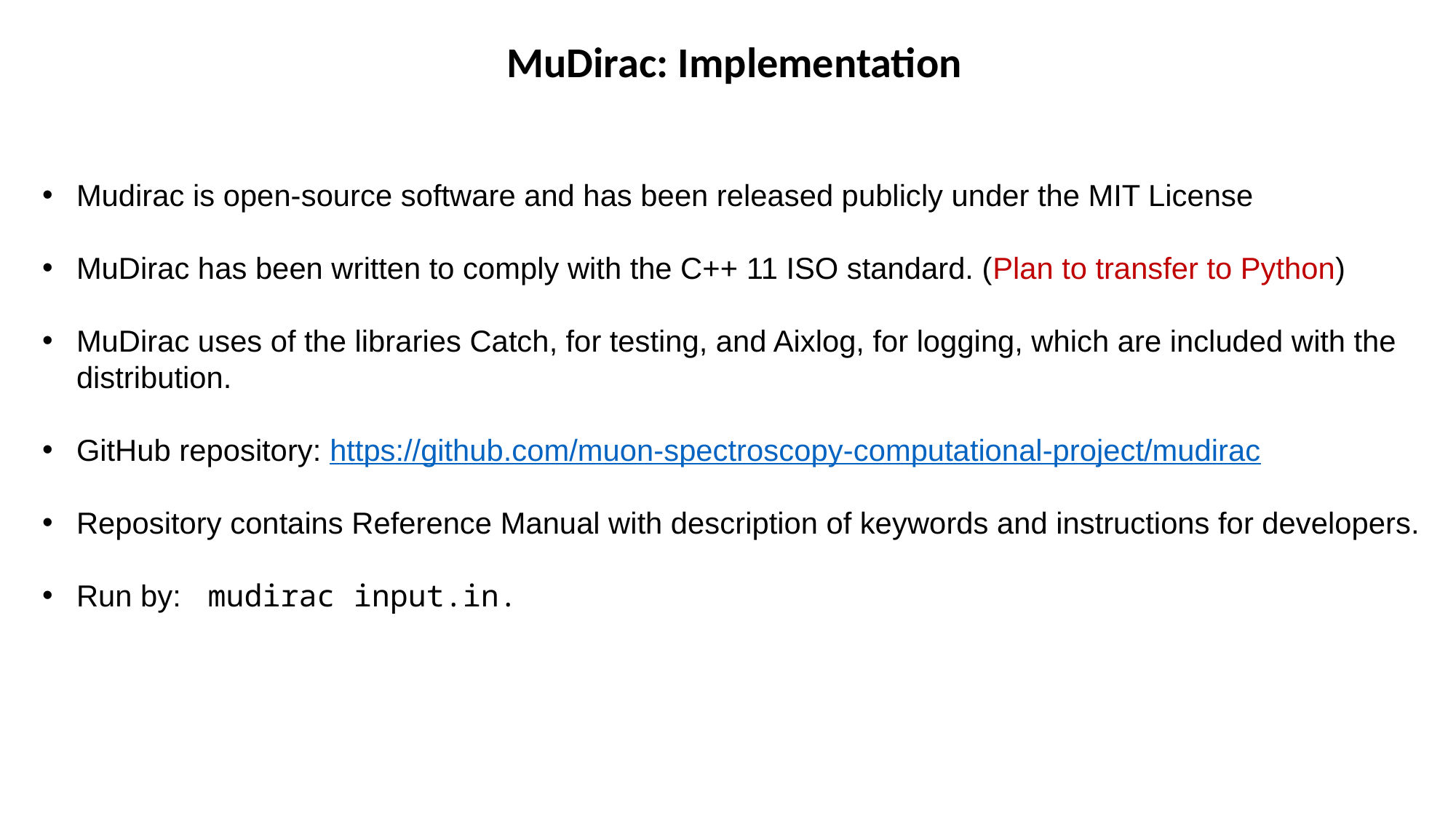

MuDirac: Implementation
Mudirac is open-source software and has been released publicly under the MIT License

MuDirac has been written to comply with the C++ 11 ISO standard. (Plan to transfer to Python)

MuDirac uses of the libraries Catch, for testing, and Aixlog, for logging, which are included with the distribution.

GitHub repository: https://github.com/muon-spectroscopy-computational-project/mudirac

Repository contains Reference Manual with description of keywords and instructions for developers.

Run by:  mudirac input.in.